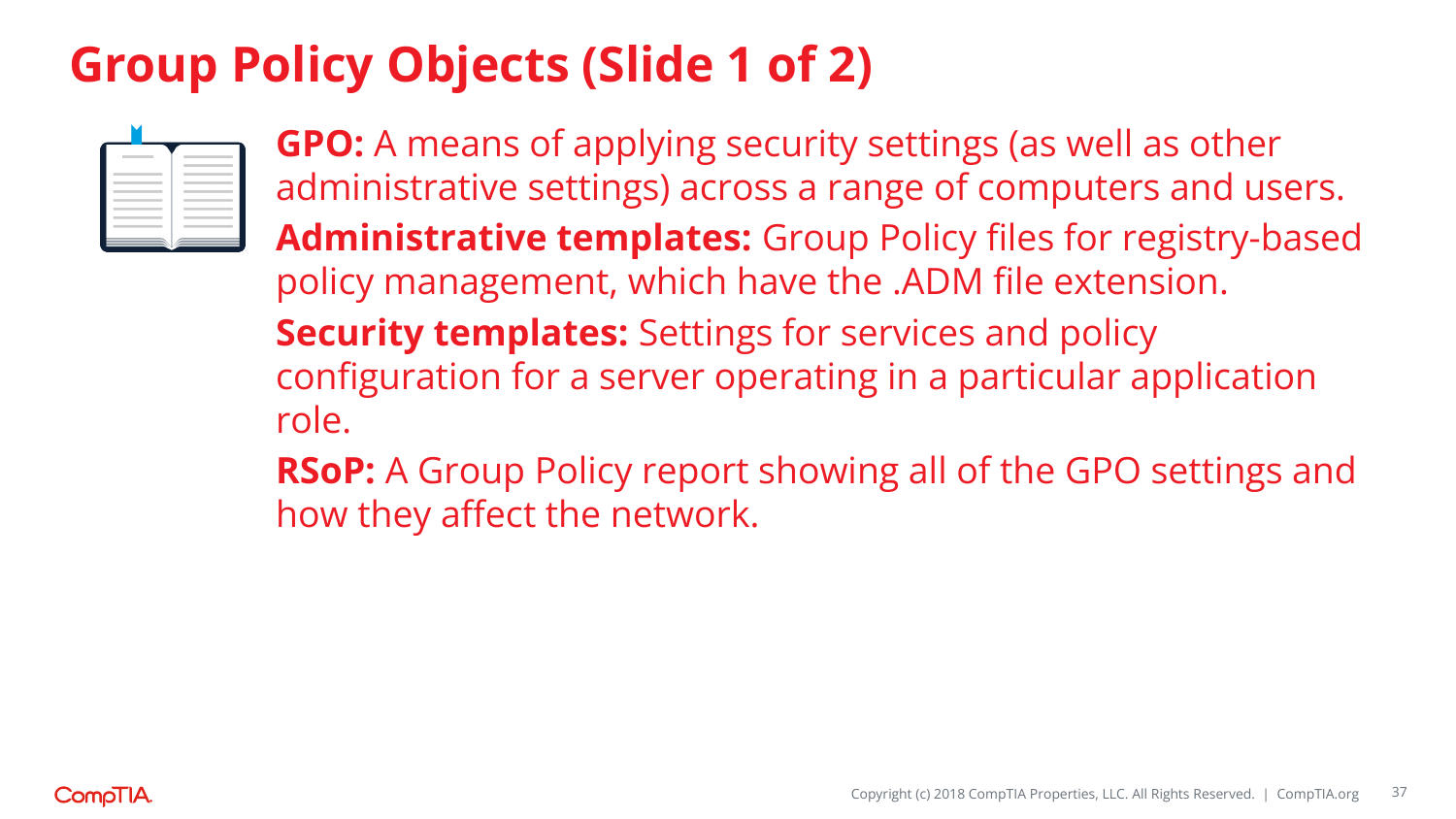

# Group Policy Objects (Slide 1 of 2)
GPO: A means of applying security settings (as well as other administrative settings) across a range of computers and users.
Administrative templates: Group Policy files for registry-based policy management, which have the .ADM file extension.
Security templates: Settings for services and policy configuration for a server operating in a particular application role.
RSoP: A Group Policy report showing all of the GPO settings and how they affect the network.
37